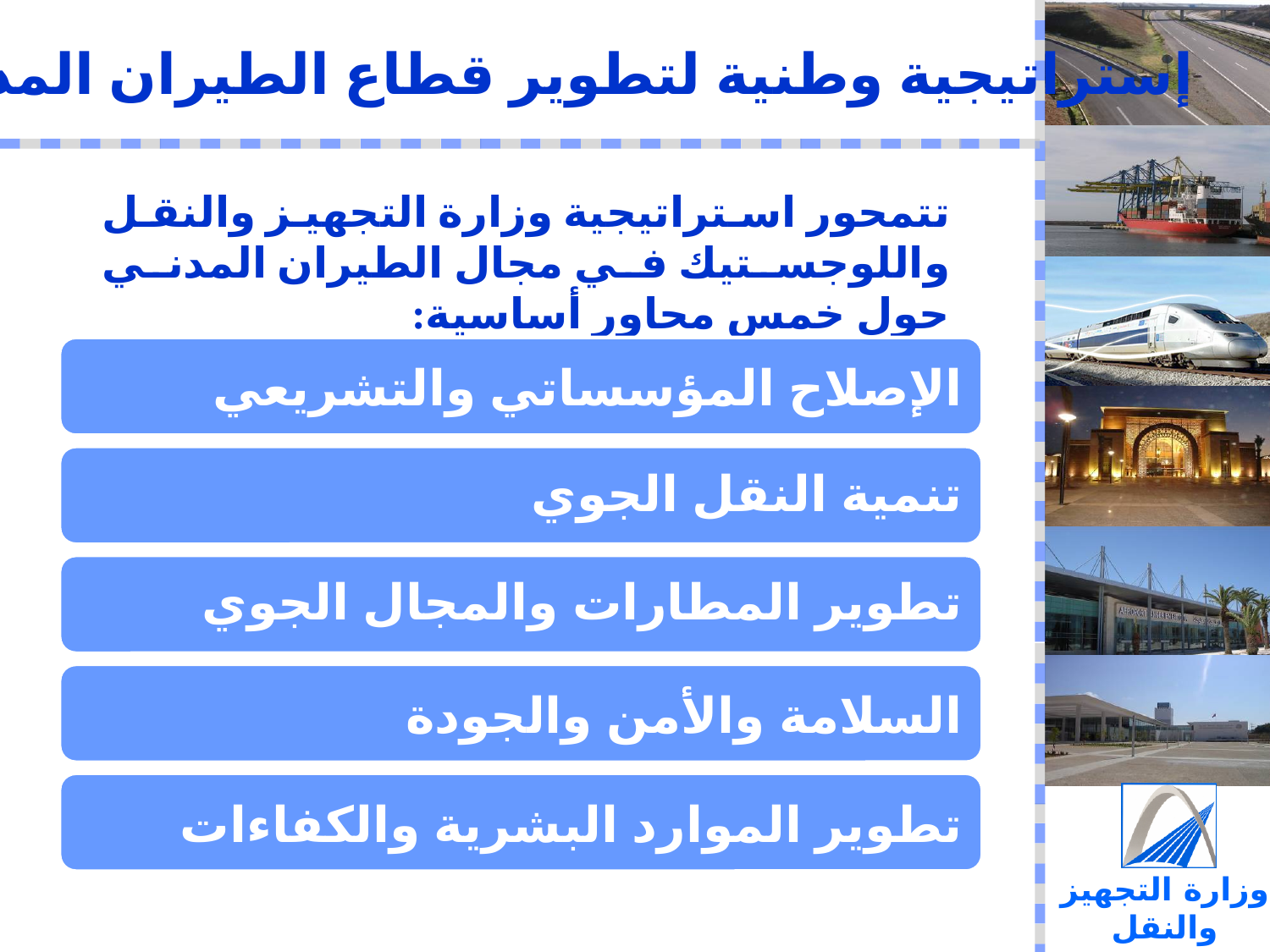

إستراتيجية وطنية لتطوير قطاع الطيران المدني

تتمحور استراتيجية وزارة التجهيز والنقل واللوجستيك في مجال الطيران المدني حول خمس محاور أساسية:
الإصلاح المؤسساتي والتشريعي
تنمية النقل الجوي
تطوير المطارات والمجال الجوي
السلامة والأمن والجودة
تطوير الموارد البشرية والكفاءات